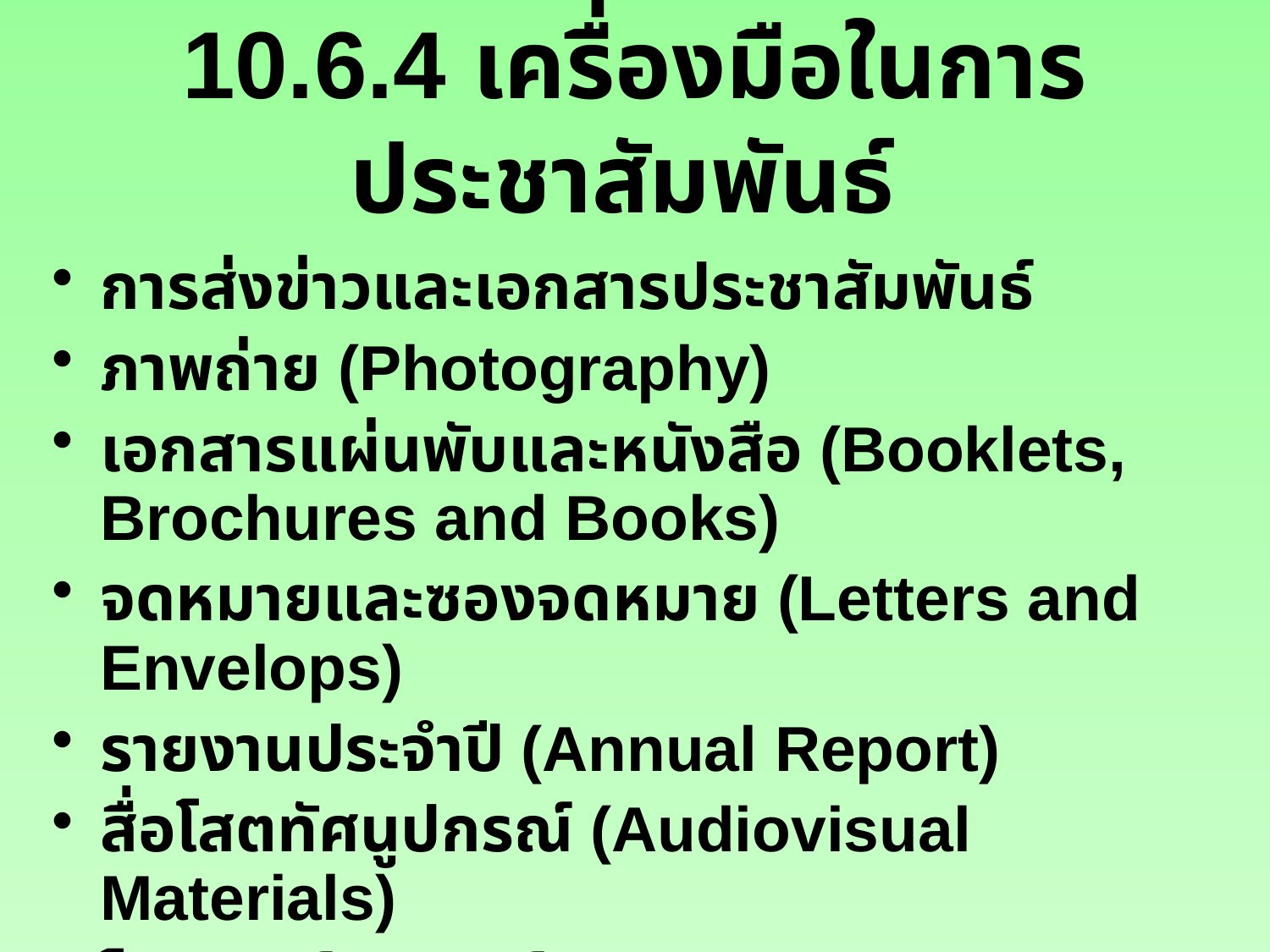

# 10.6.4 เครื่องมือในการประชาสัมพันธ์
การส่งข่าวและเอกสารประชาสัมพันธ์
ภาพถ่าย (Photography)
เอกสารแผ่นพับและหนังสือ (Booklets, Brochures and Books)
จดหมายและซองจดหมาย (Letters and Envelops)
รายงานประจำปี (Annual Report)
สื่อโสตทัศนูปกรณ์ (Audiovisual Materials)
โปสเตอร์และบอร์ดนิทรรศการ (Poster and Exhibition Board)